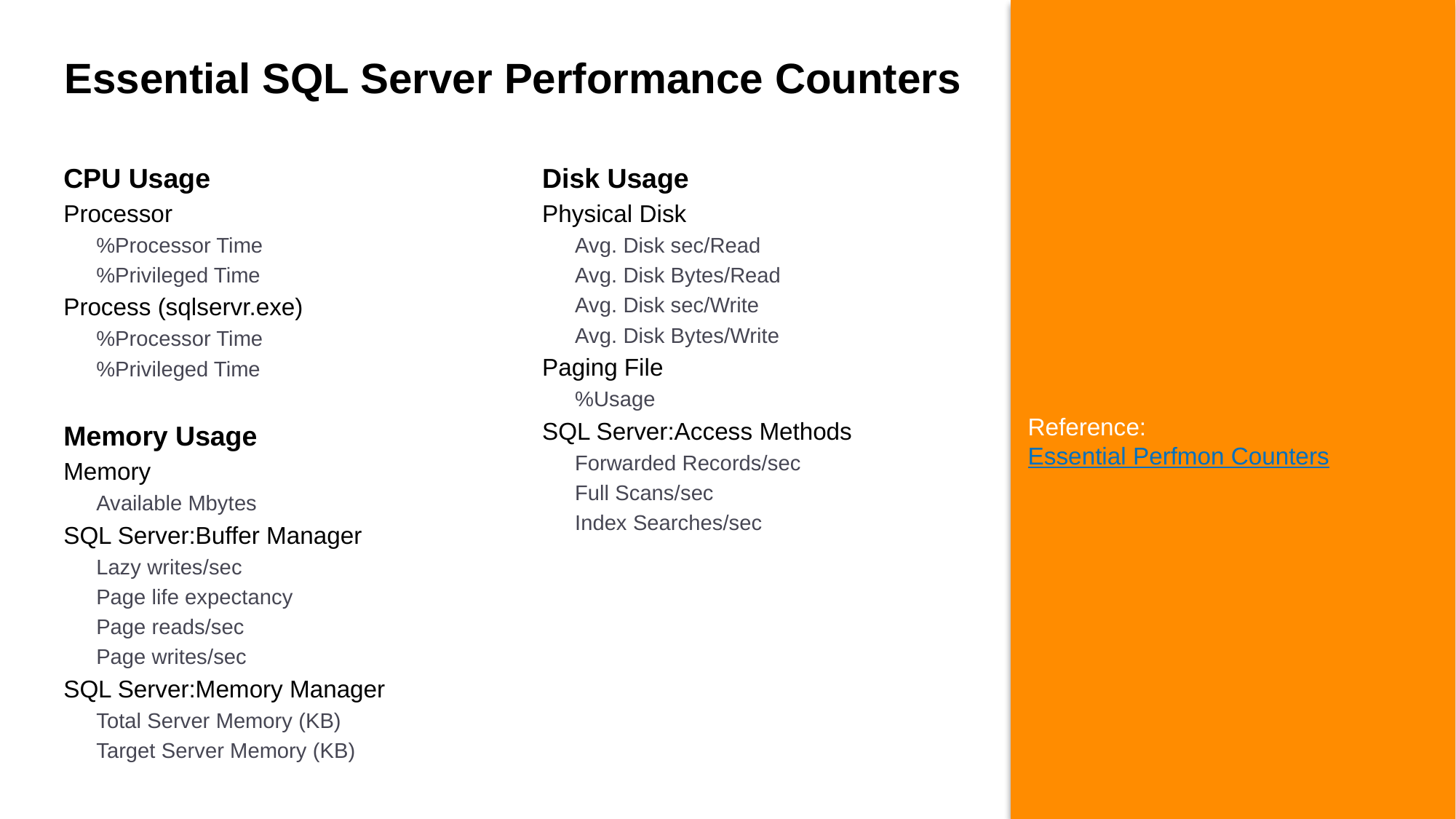

# Essential SQL Server Performance Counters
CPU Usage
Processor
%Processor Time
%Privileged Time
Process (sqlservr.exe)
%Processor Time
%Privileged Time

Memory Usage
Memory
Available Mbytes
SQL Server:Buffer Manager
Lazy writes/sec
Page life expectancy
Page reads/sec
Page writes/sec
SQL Server:Memory Manager
Total Server Memory (KB)
Target Server Memory (KB)
Disk Usage
Physical Disk
Avg. Disk sec/Read
Avg. Disk Bytes/Read
Avg. Disk sec/Write
Avg. Disk Bytes/Write
Paging File
%Usage
SQL Server:Access Methods
Forwarded Records/sec
Full Scans/sec
Index Searches/sec
Reference:
Essential Perfmon Counters